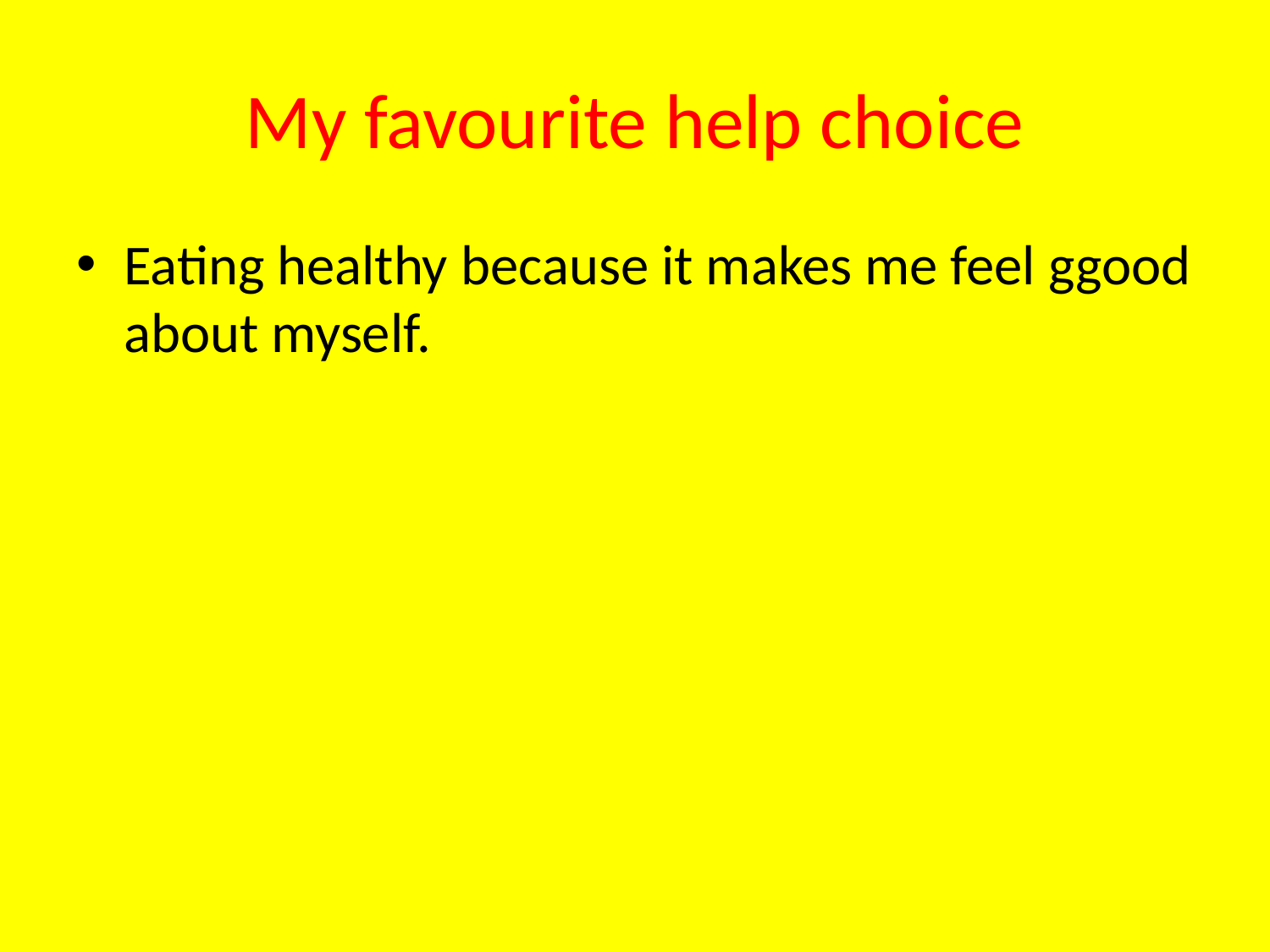

# My favourite help choice
Eating healthy because it makes me feel ggood about myself.